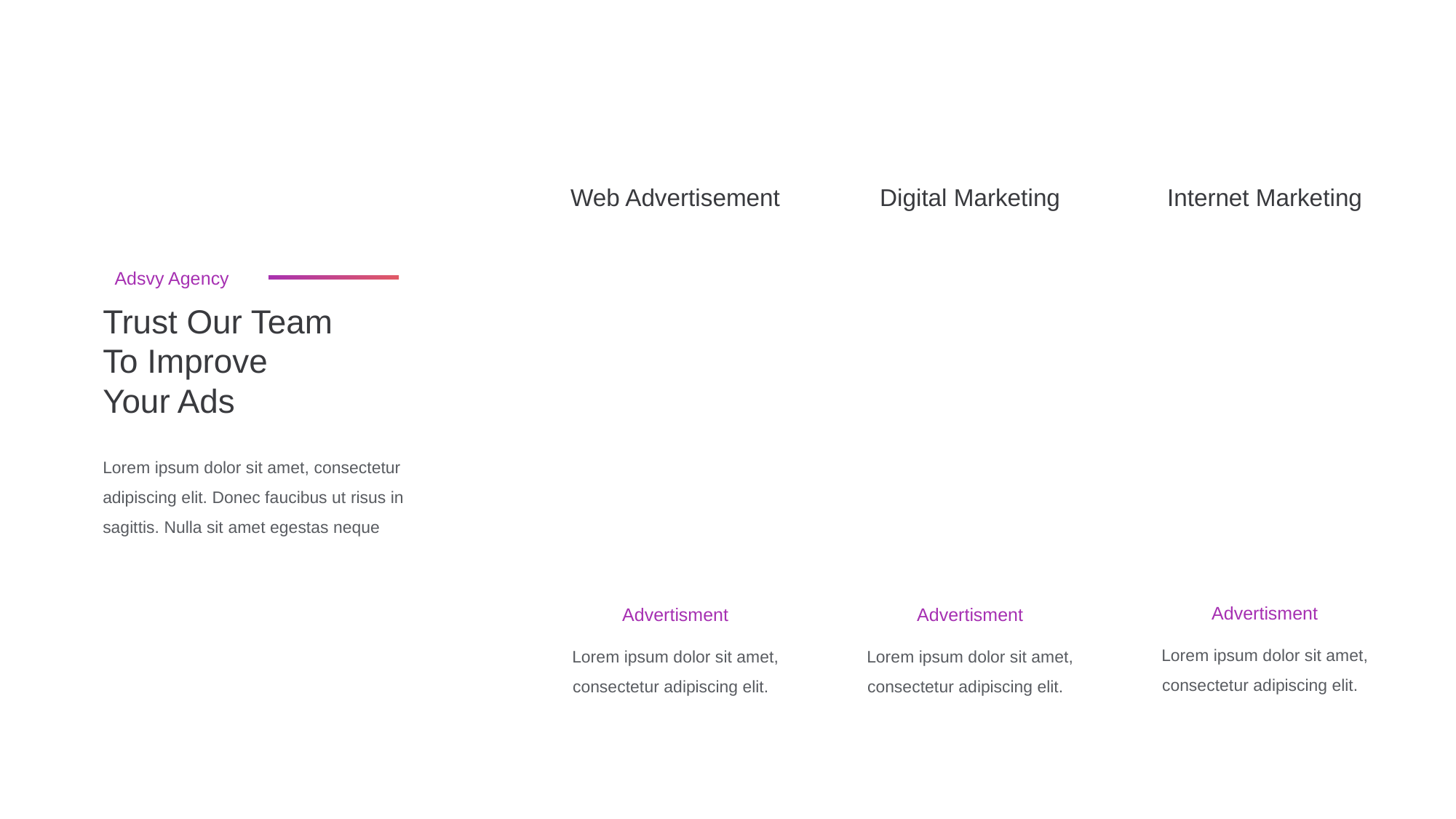

Web Advertisement
Digital Marketing
Internet Marketing
Adsvy Agency

Trust Our Team
To Improve
Your Ads
Lorem ipsum dolor sit amet, consectetur adipiscing elit. Donec faucibus ut risus in sagittis. Nulla sit amet egestas neque

Advertisment
Lorem ipsum dolor sit amet, consectetur adipiscing elit.
Advertisment
Lorem ipsum dolor sit amet, consectetur adipiscing elit.
Advertisment
Lorem ipsum dolor sit amet, consectetur adipiscing elit.